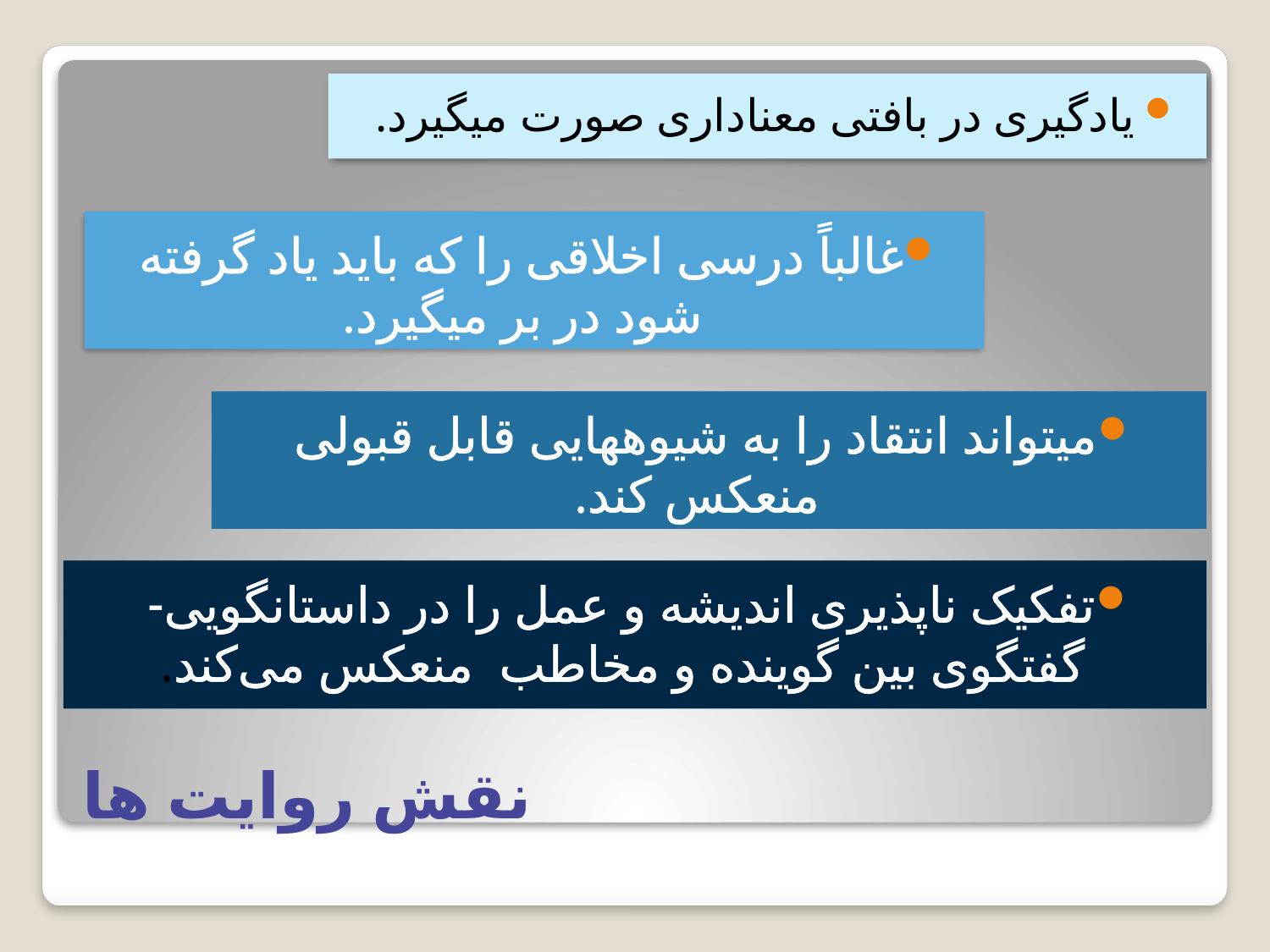

یادگیری در بافتی معناداری صورت می‏گیرد.

غالباً درسی اخلاقی را که باید یاد گرفته شود در بر می‏گیرد.

می‏تواند انتقاد را به شیوه‏هایی قابل قبولی منعکس کند.

تفکیک ناپذیری اندیشه و عمل را در داستان‏گویی- گفتگوی بین گوینده و مخاطب  منعکس می‌کند.

# نقش روایت ها